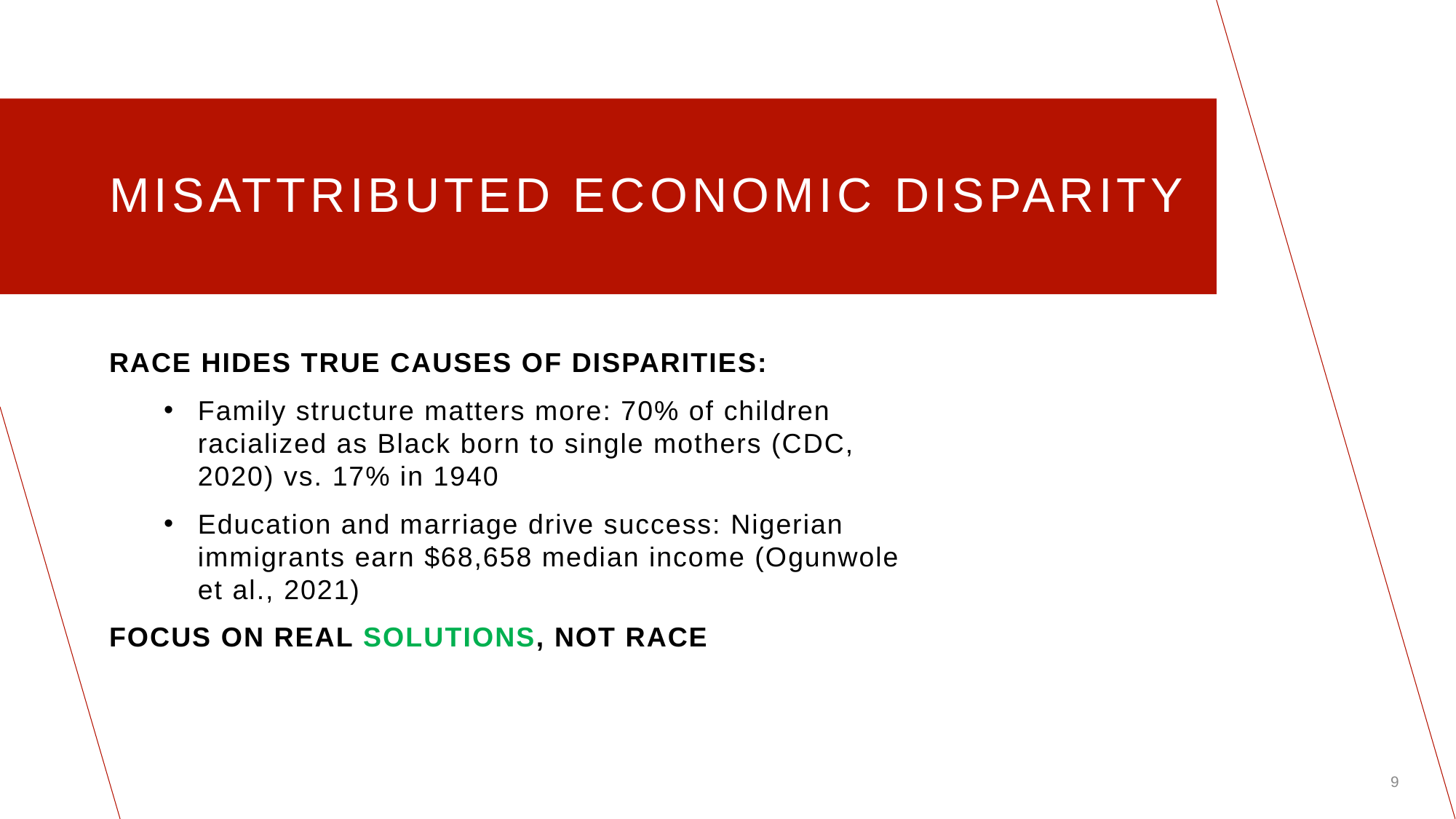

# Misattributed economic disparity
Race hides true causes of disparities:
Family structure matters more: 70% of children racialized as Black born to single mothers (CDC, 2020) vs. 17% in 1940
Education and marriage drive success: Nigerian immigrants earn $68,658 median income (Ogunwole et al., 2021)
Focus on real solutions, not race

9